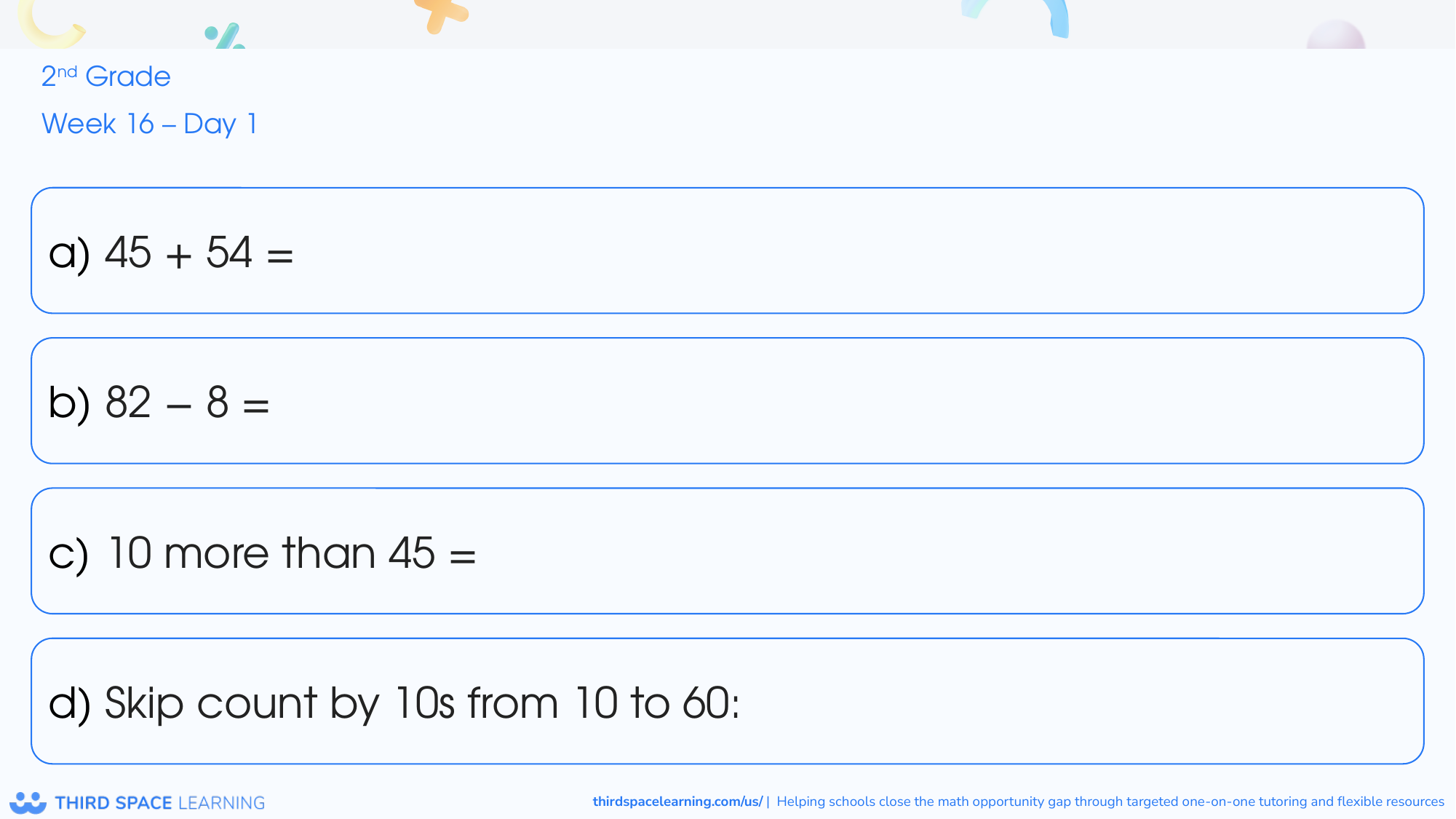

2nd Grade
Week 16 – Day 1
45 + 54 =
82 − 8 =
10 more than 45 =
Skip count by 10s from 10 to 60: